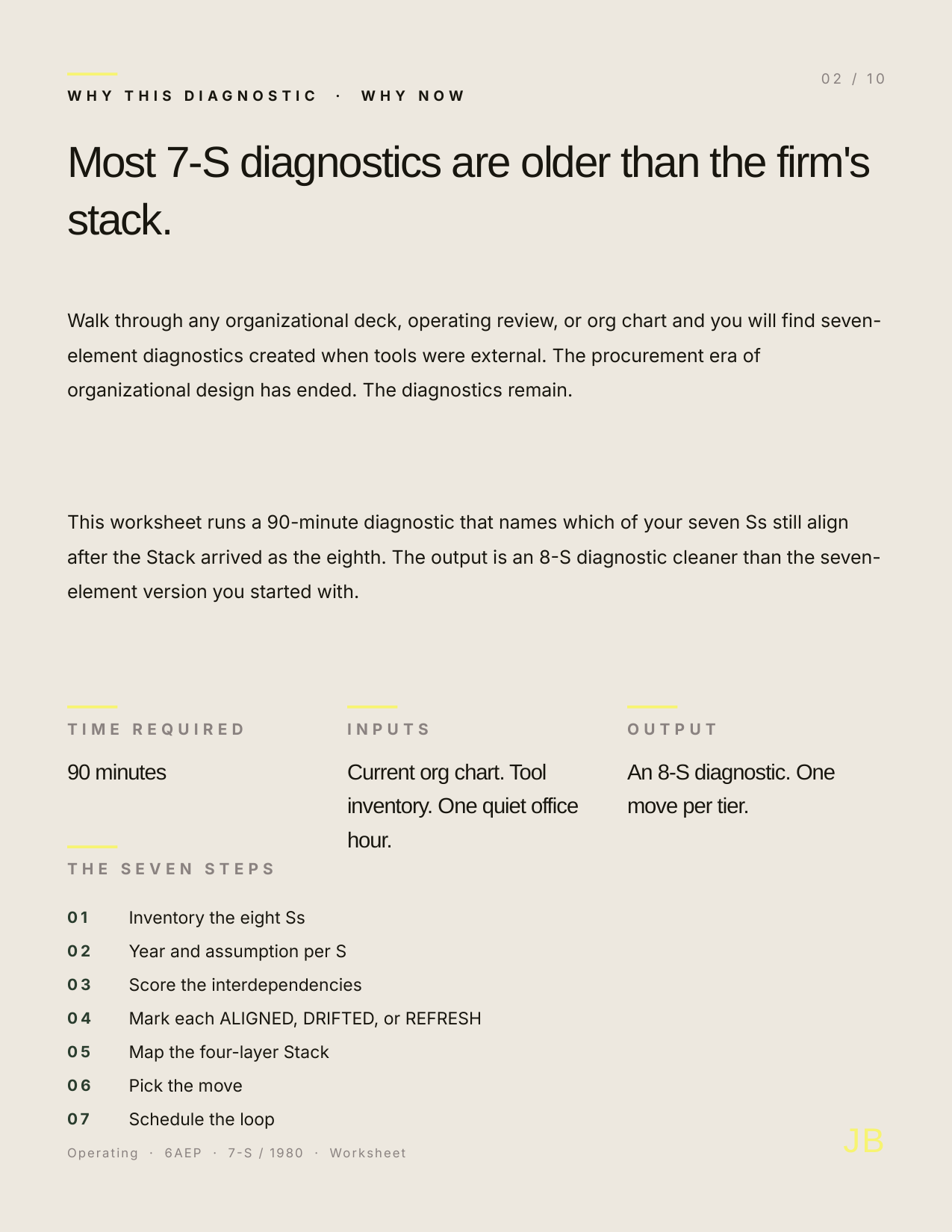

02 / 10

WHY THIS DIAGNOSTIC  ·  WHY NOW
Most 7-S diagnostics are older than the firm's stack.
Walk through any organizational deck, operating review, or org chart and you will find seven-element diagnostics created when tools were external. The procurement era of organizational design has ended. The diagnostics remain.
This worksheet runs a 90-minute diagnostic that names which of your seven Ss still align after the Stack arrived as the eighth. The output is an 8-S diagnostic cleaner than the seven-element version you started with.

TIME REQUIRED
INPUTS
OUTPUT
90 minutes
Current org chart. Tool inventory. One quiet office hour.
An 8-S diagnostic. One move per tier.

THE SEVEN STEPS
01
Inventory the eight Ss
02
Year and assumption per S
03
Score the interdependencies
04
Mark each ALIGNED, DRIFTED, or REFRESH
05
Map the four-layer Stack
06
Pick the move
07
Schedule the loop
JB
Operating  ·  6AEP  ·  7-S / 1980  ·  Worksheet